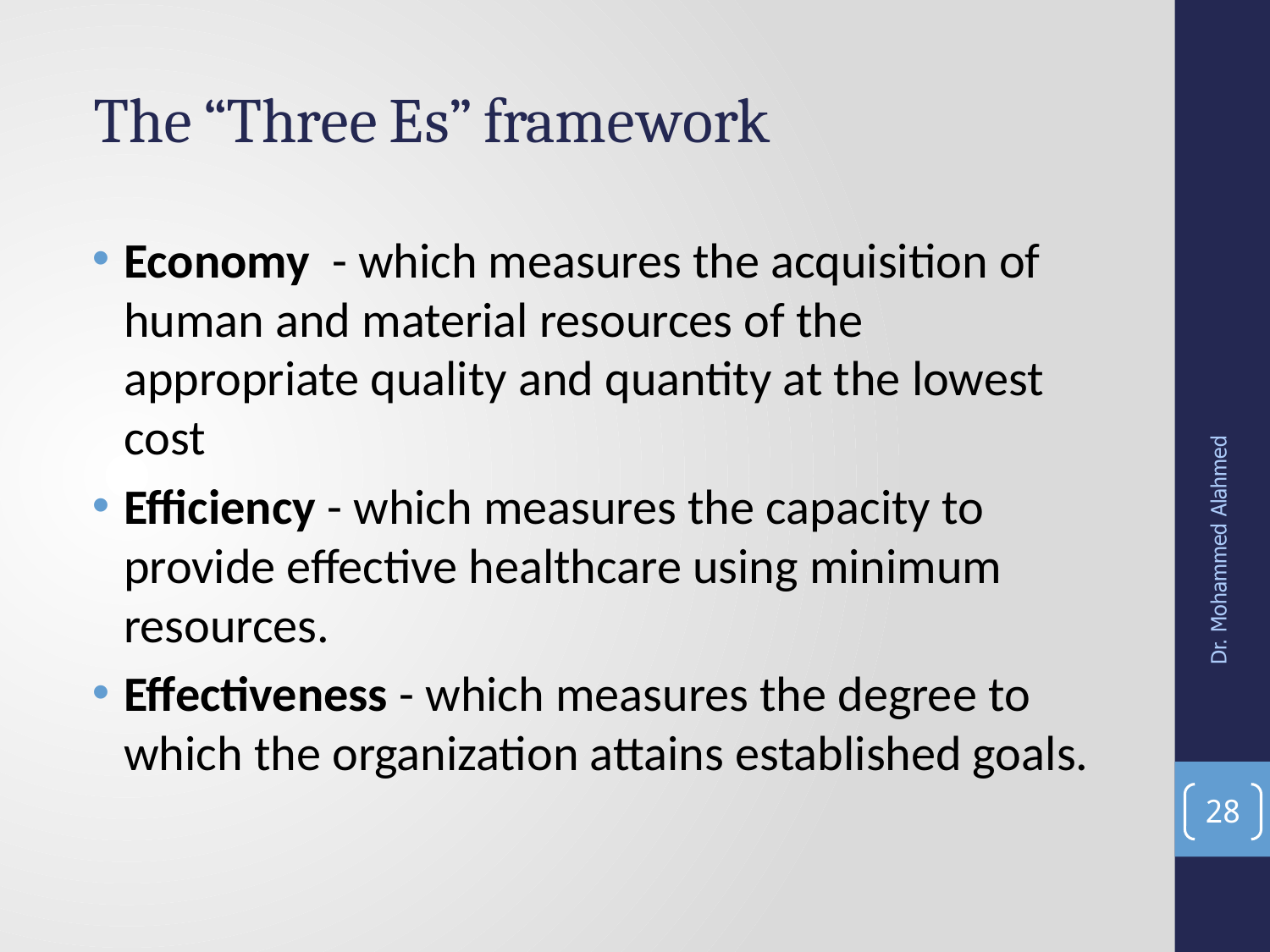

# The “Three Es” framework
Economy  - which measures the acquisition of human and material resources of the appropriate quality and quantity at the lowest cost
Efficiency - which measures the capacity to provide effective healthcare using minimum resources.
Effectiveness - which measures the degree to which the organization attains established goals.
Dr. Mohammed Alahmed
28